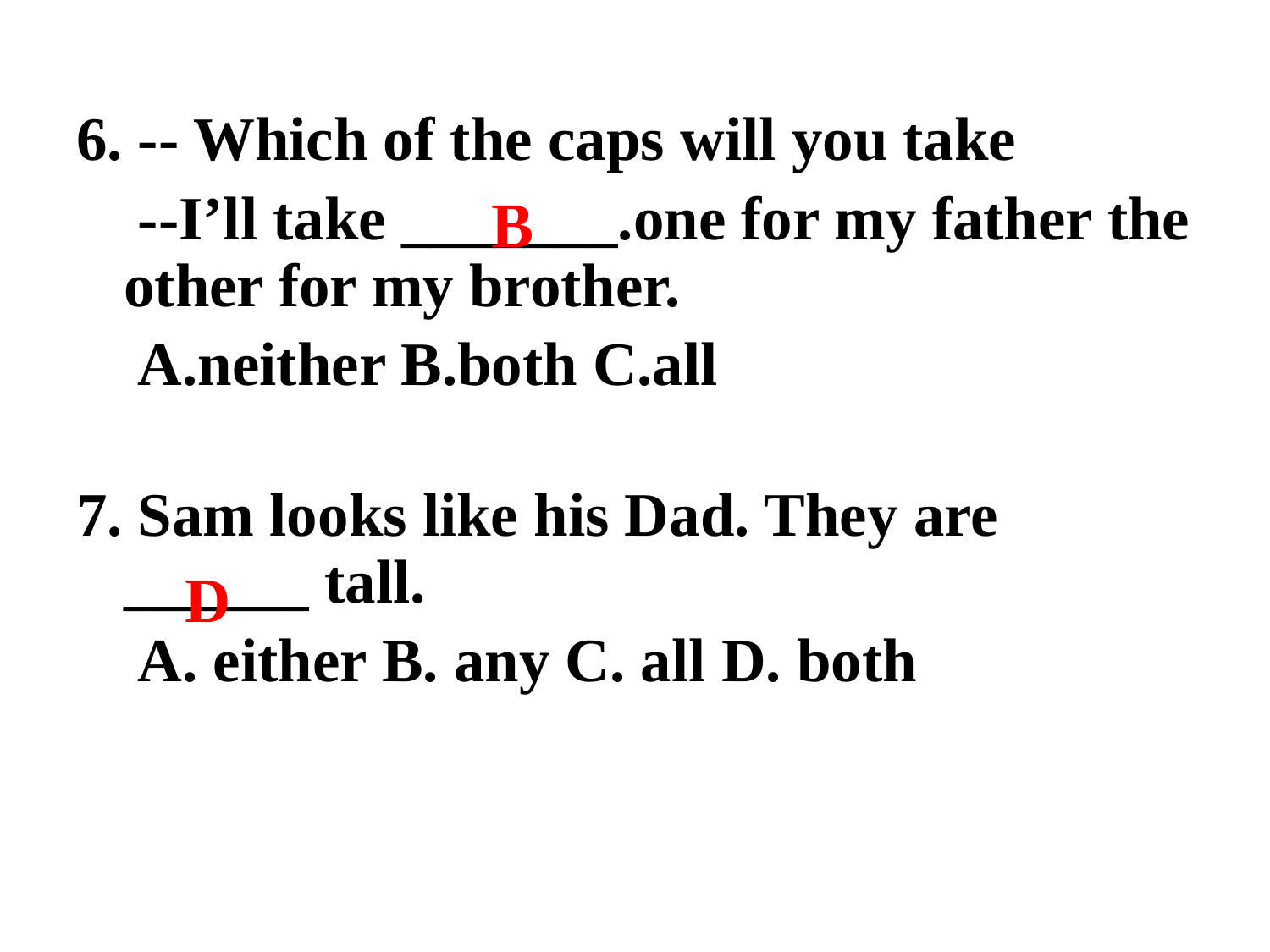

6. -- Which of the caps will you take
    --I’ll take _______.one for my father the other for my brother.
    A.neither B.both C.all

7. Sam looks like his Dad. They are ______ tall.
    A. either B. any C. all D. both

B
D